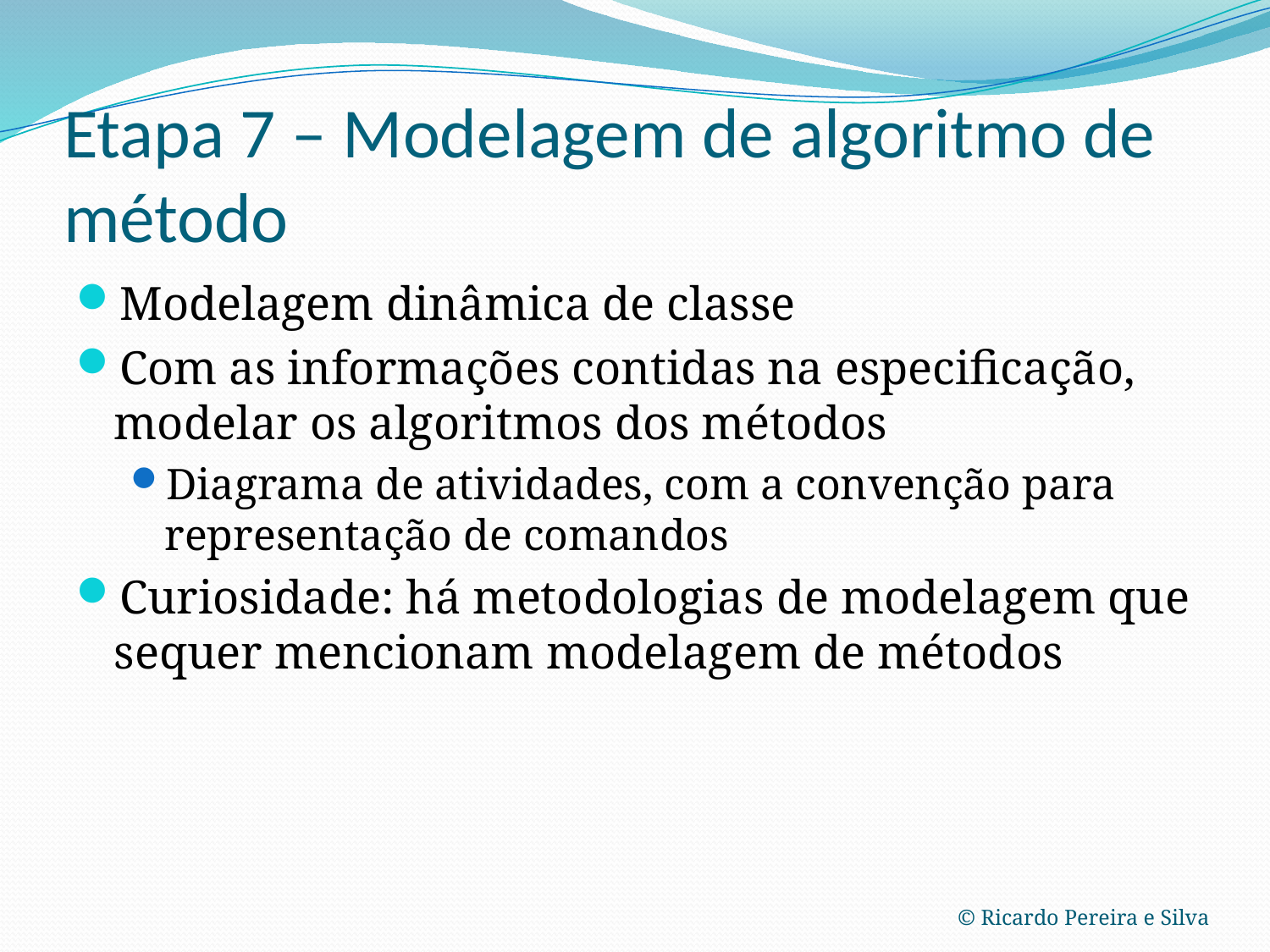

# Etapa 7 – Modelagem de algoritmo de método
Modelagem dinâmica de classe
Com as informações contidas na especificação, modelar os algoritmos dos métodos
Diagrama de atividades, com a convenção para representação de comandos
Curiosidade: há metodologias de modelagem que sequer mencionam modelagem de métodos
© Ricardo Pereira e Silva